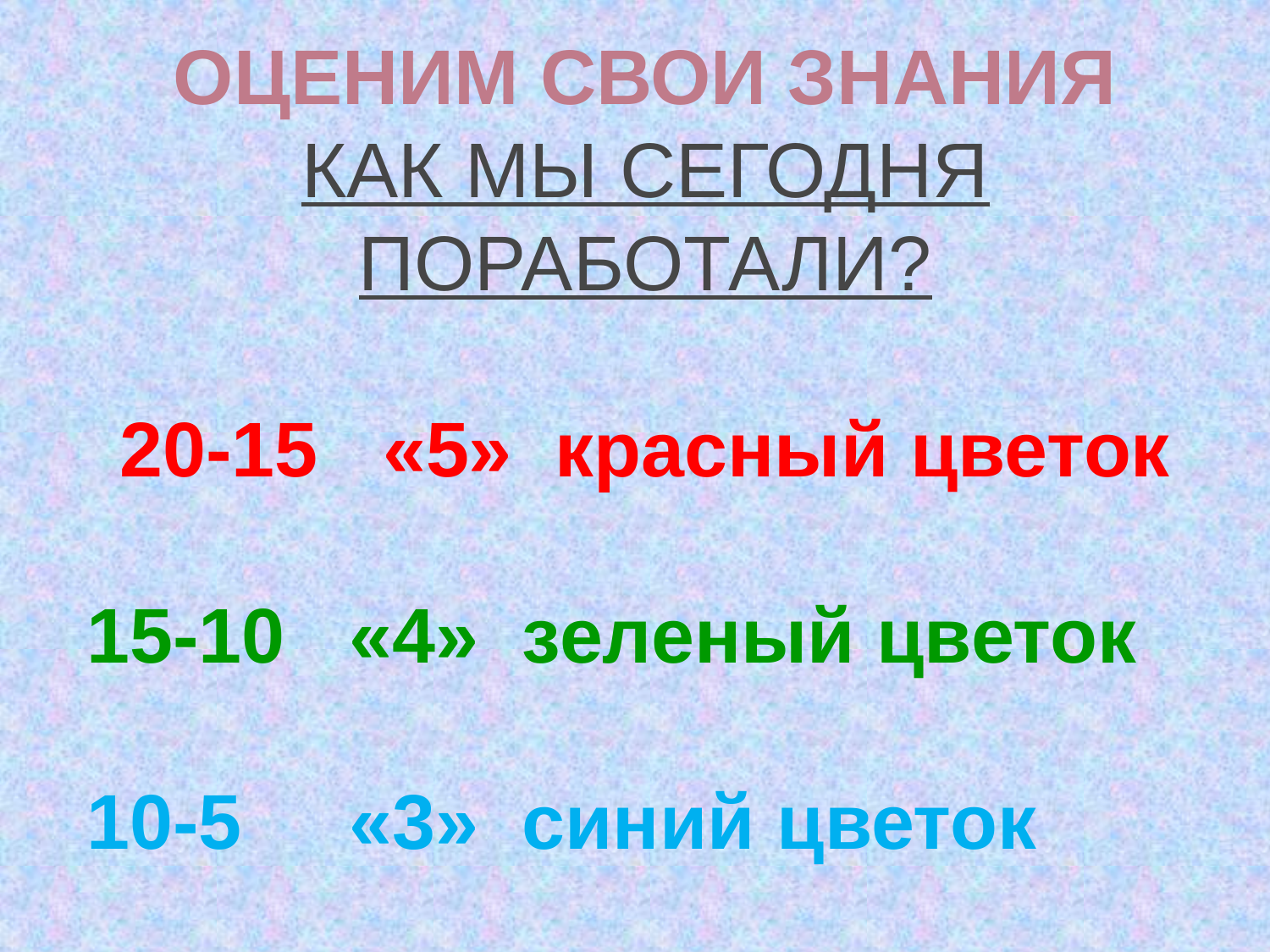

оценим свои знания
Как мы сегодня поработали?

20-15   «5»  красный цветок

15-10   «4»  зеленый цветок

10-5     «3»  синий цветок

#